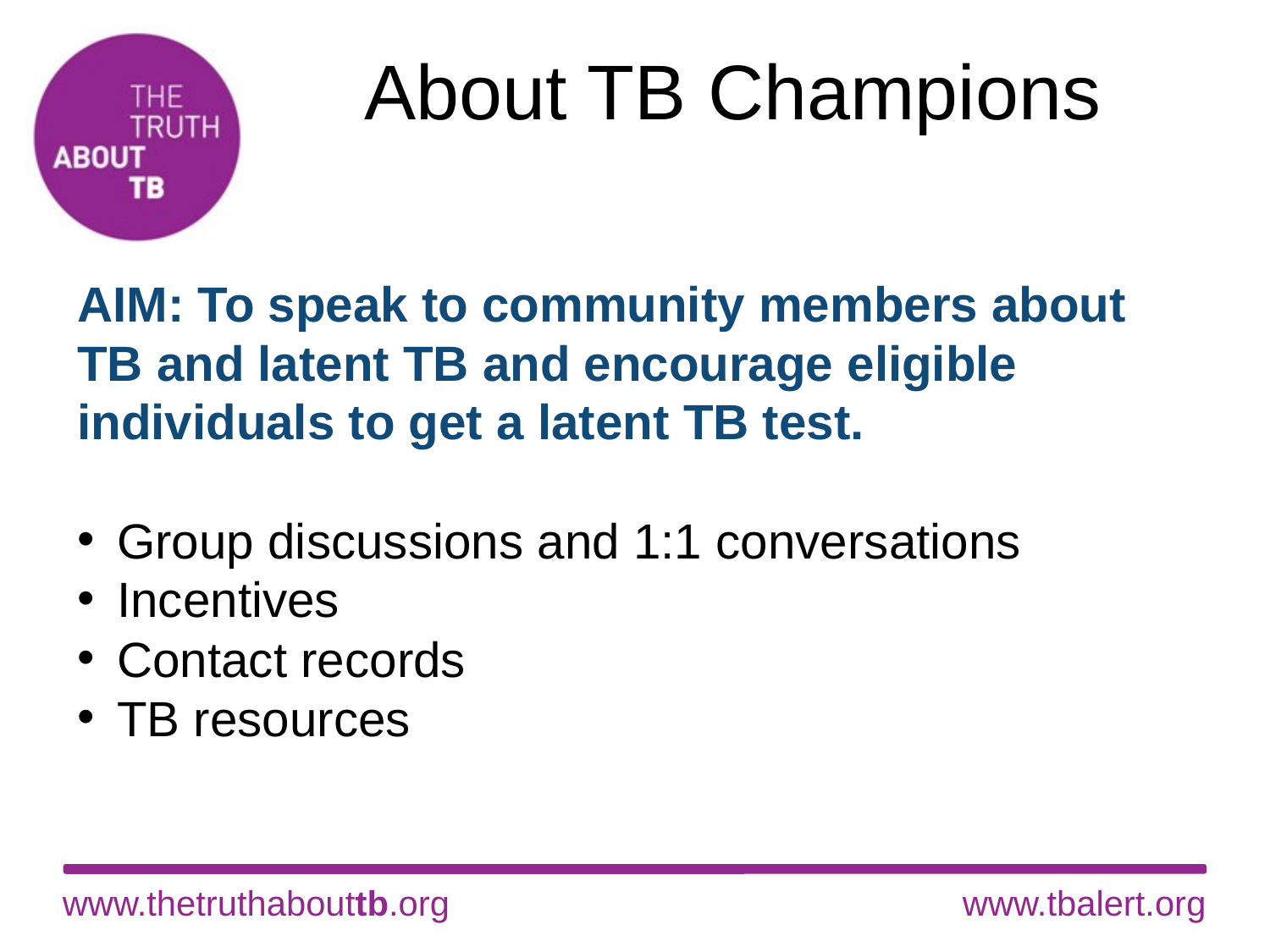

About TB Champions

AIM: To speak to community members about TB and latent TB and encourage eligible individuals to get a latent TB test.

Group discussions and 1:1 conversations
Incentives
Contact records
TB resources